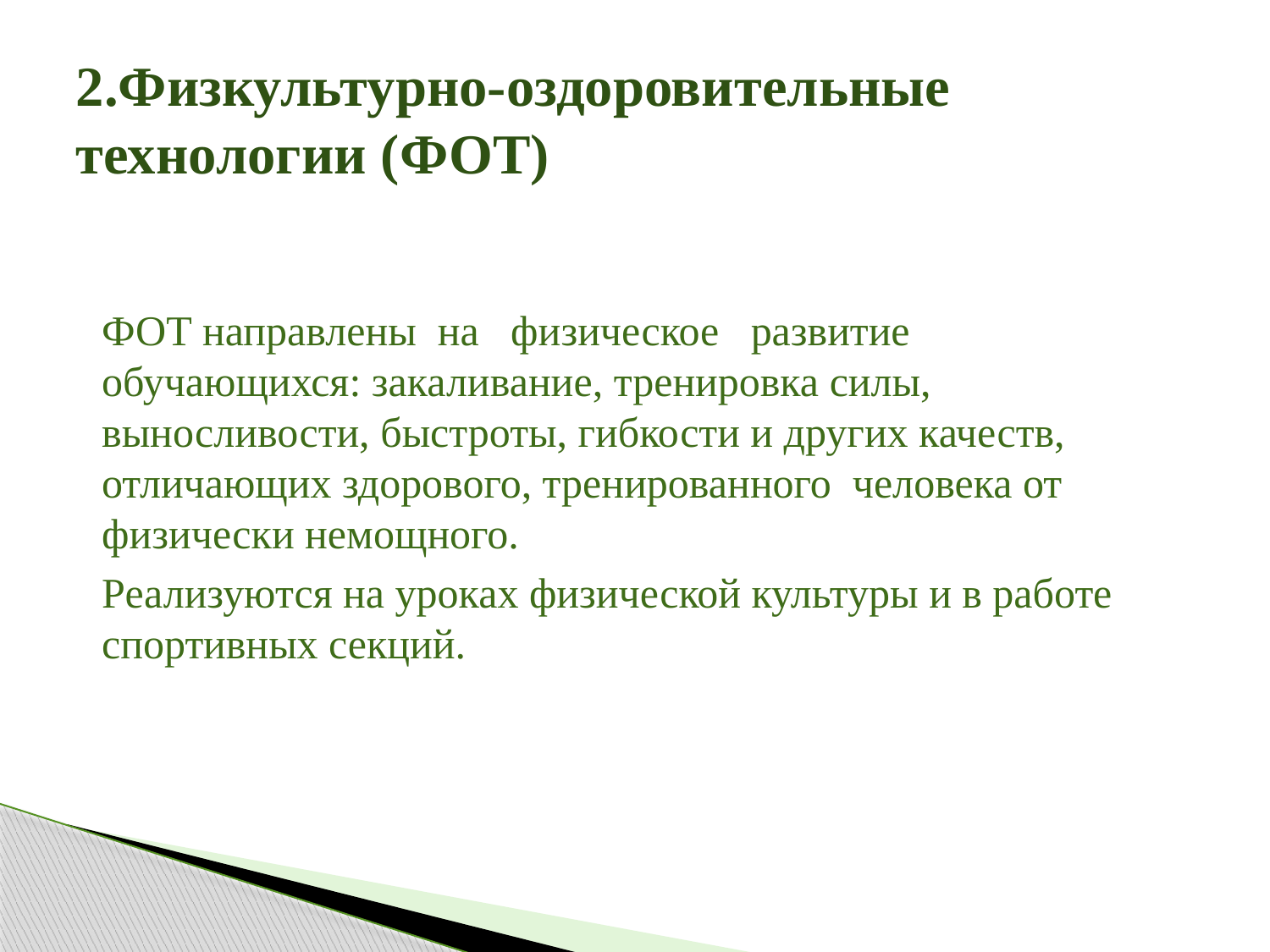

# 2.Физкультурно-оздоровительные технологии (ФОТ)

ФОТ направлены  на   физическое   развитие обучающихся: закаливание, тренировка силы, выносливости, быстроты, гибкости и других качеств, отличающих здорового, тренированного  человека от физически немощного.
Реализуются на уроках физической культуры и в работе спортивных секций.